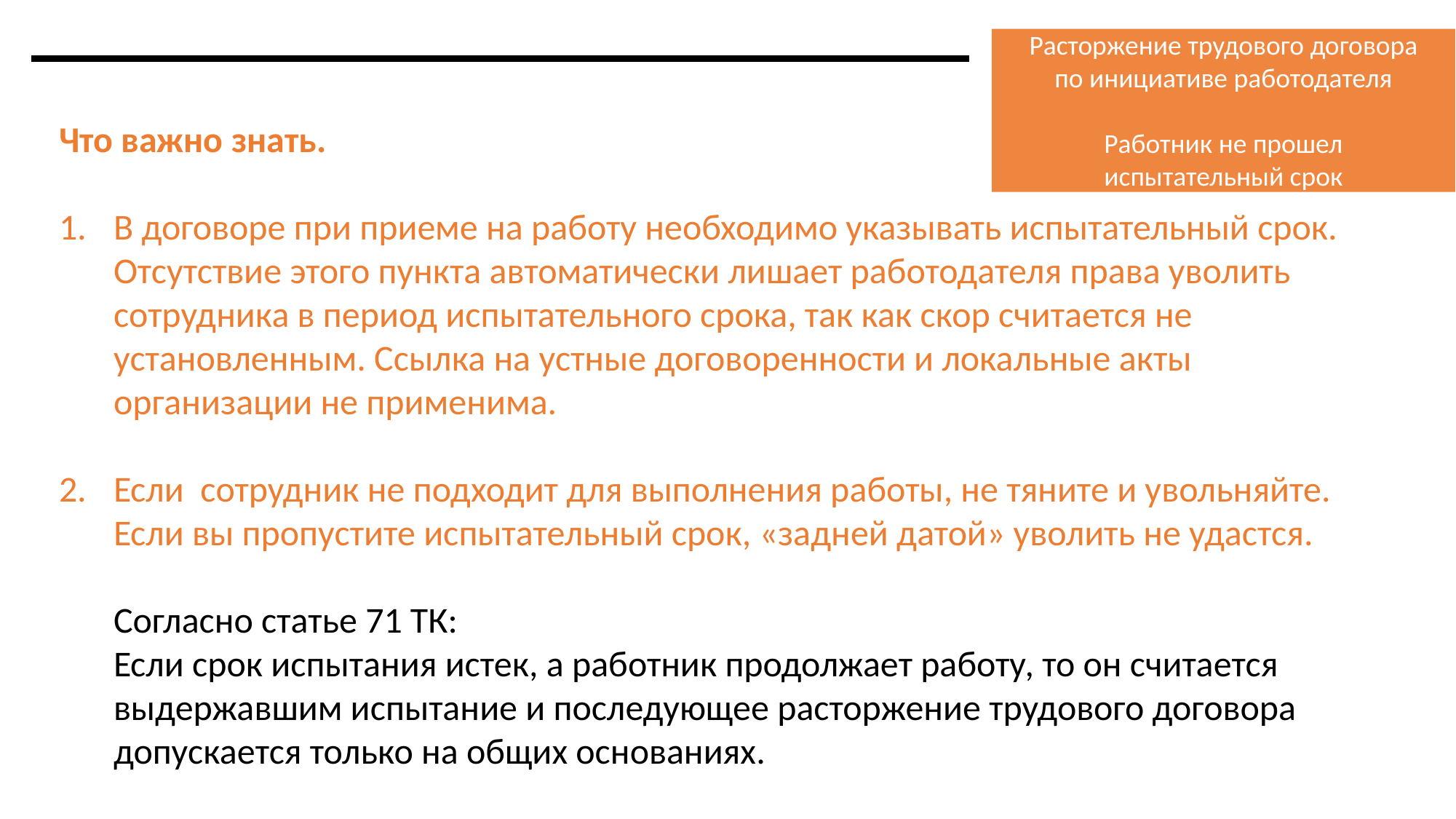

Расторжение трудового договора по инициативе работодателя

Работник не прошел испытательный срок

Что важно знать.

В договоре при приеме на работу необходимо указывать испытательный срок. Отсутствие этого пункта автоматически лишает работодателя права уволить сотрудника в период испытательного срока, так как скор считается не установленным. Ссылка на устные договоренности и локальные акты организации не применима.

Если  сотрудник не подходит для выполнения работы, не тяните и увольняйте. Если вы пропустите испытательный срок, «задней датой» уволить не удастся.

Согласно статье 71 ТК:
Если срок испытания истек, а работник продолжает работу, то он считается выдержавшим испытание и последующее расторжение трудового договора допускается только на общих основаниях.